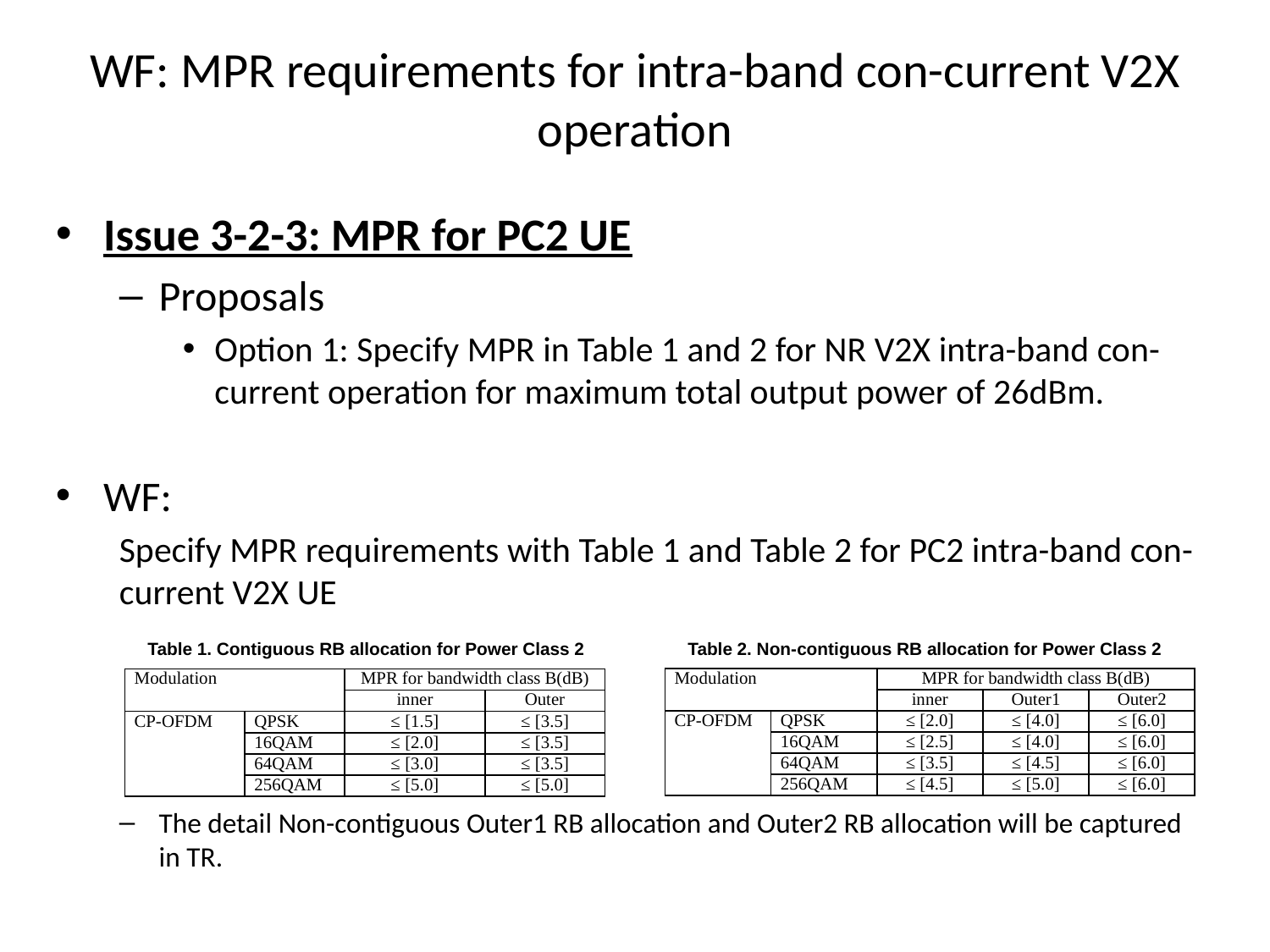

# WF: MPR requirements for intra-band con-current V2X operation
Issue 3-2-3: MPR for PC2 UE
Proposals
Option 1: Specify MPR in Table 1 and 2 for NR V2X intra-band con-current operation for maximum total output power of 26dBm.

WF:
Specify MPR requirements with Table 1 and Table 2 for PC2 intra-band con-current V2X UE

The detail Non-contiguous Outer1 RB allocation and Outer2 RB allocation will be captured in TR.

Table 1. Contiguous RB allocation for Power Class 2
Table 2. Non-contiguous RB allocation for Power Class 2
| Modulation |  | MPR for bandwidth class B(dB) |  |  |
| --- | --- | --- | --- | --- |
|  |  | inner | Outer1 | Outer2 |
| CP-OFDM | QPSK | ≤ [2.0] | ≤ [4.0] | ≤ [6.0] |
|  | 16QAM | ≤ [2.5] | ≤ [4.0] | ≤ [6.0] |
|  | 64QAM | ≤ [3.5] | ≤ [4.5] | ≤ [6.0] |
|  | 256QAM | ≤ [4.5] | ≤ [5.0] | ≤ [6.0] |
| Modulation |  | MPR for bandwidth class B(dB) |  |
| --- | --- | --- | --- |
|  |  | inner | Outer |
| CP-OFDM | QPSK | ≤ [1.5] | ≤ [3.5] |
|  | 16QAM | ≤ [2.0] | ≤ [3.5] |
|  | 64QAM | ≤ [3.0] | ≤ [3.5] |
|  | 256QAM | ≤ [5.0] | ≤ [5.0] |